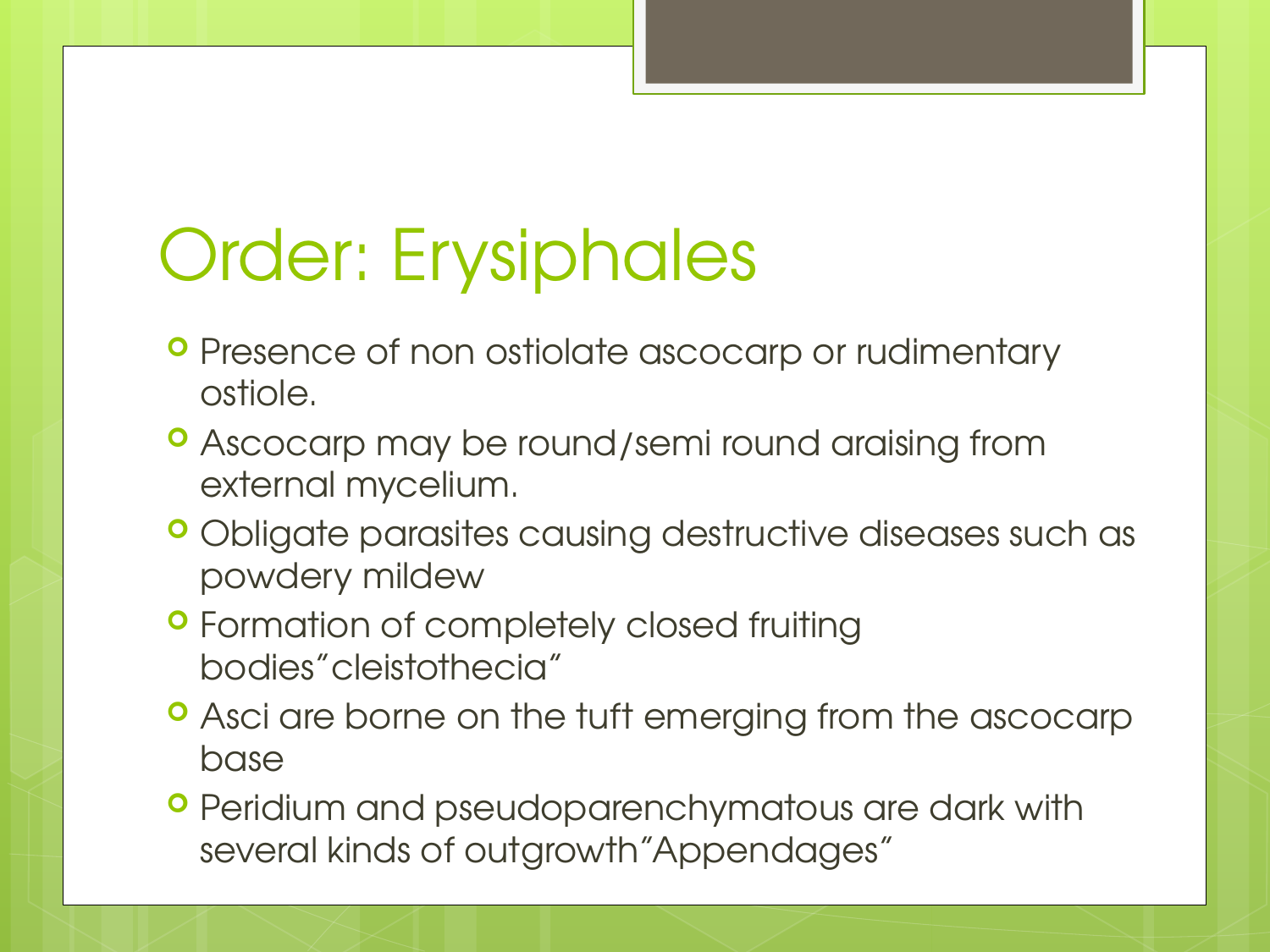

# Order: Erysiphales
Presence of non ostiolate ascocarp or rudimentary ostiole.
Ascocarp may be round/semi round araising from external mycelium.
Obligate parasites causing destructive diseases such as powdery mildew
Formation of completely closed fruiting bodies”cleistothecia”
Asci are borne on the tuft emerging from the ascocarp base
Peridium and pseudoparenchymatous are dark with several kinds of outgrowth”Appendages”